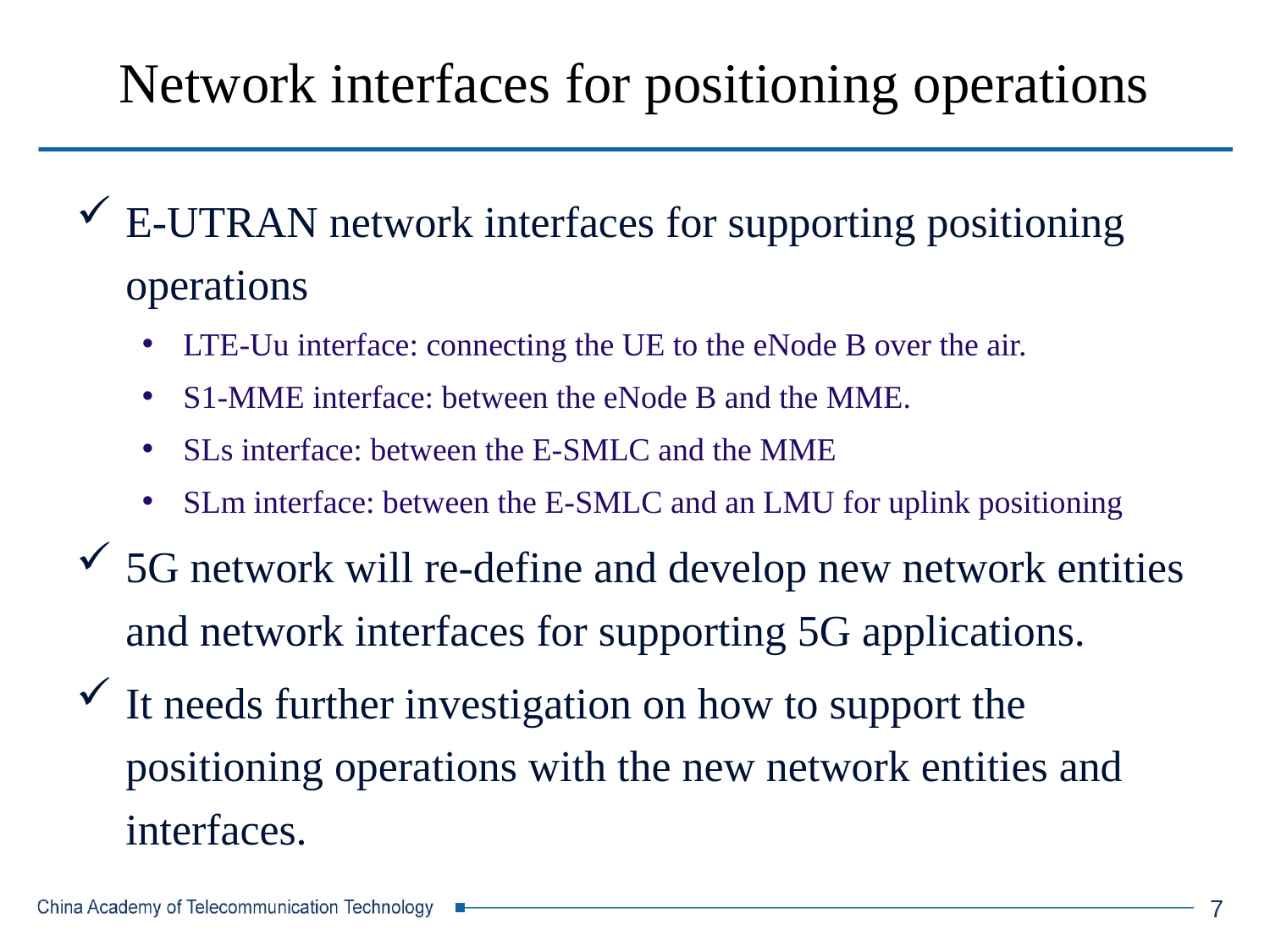

# Network interfaces for positioning operations
E-UTRAN network interfaces for supporting positioning operations
LTE-Uu interface: connecting the UE to the eNode B over the air.
S1-MME interface: between the eNode B and the MME.
SLs interface: between the E-SMLC and the MME
SLm interface: between the E-SMLC and an LMU for uplink positioning
5G network will re-define and develop new network entities and network interfaces for supporting 5G applications.
It needs further investigation on how to support the positioning operations with the new network entities and interfaces.

7